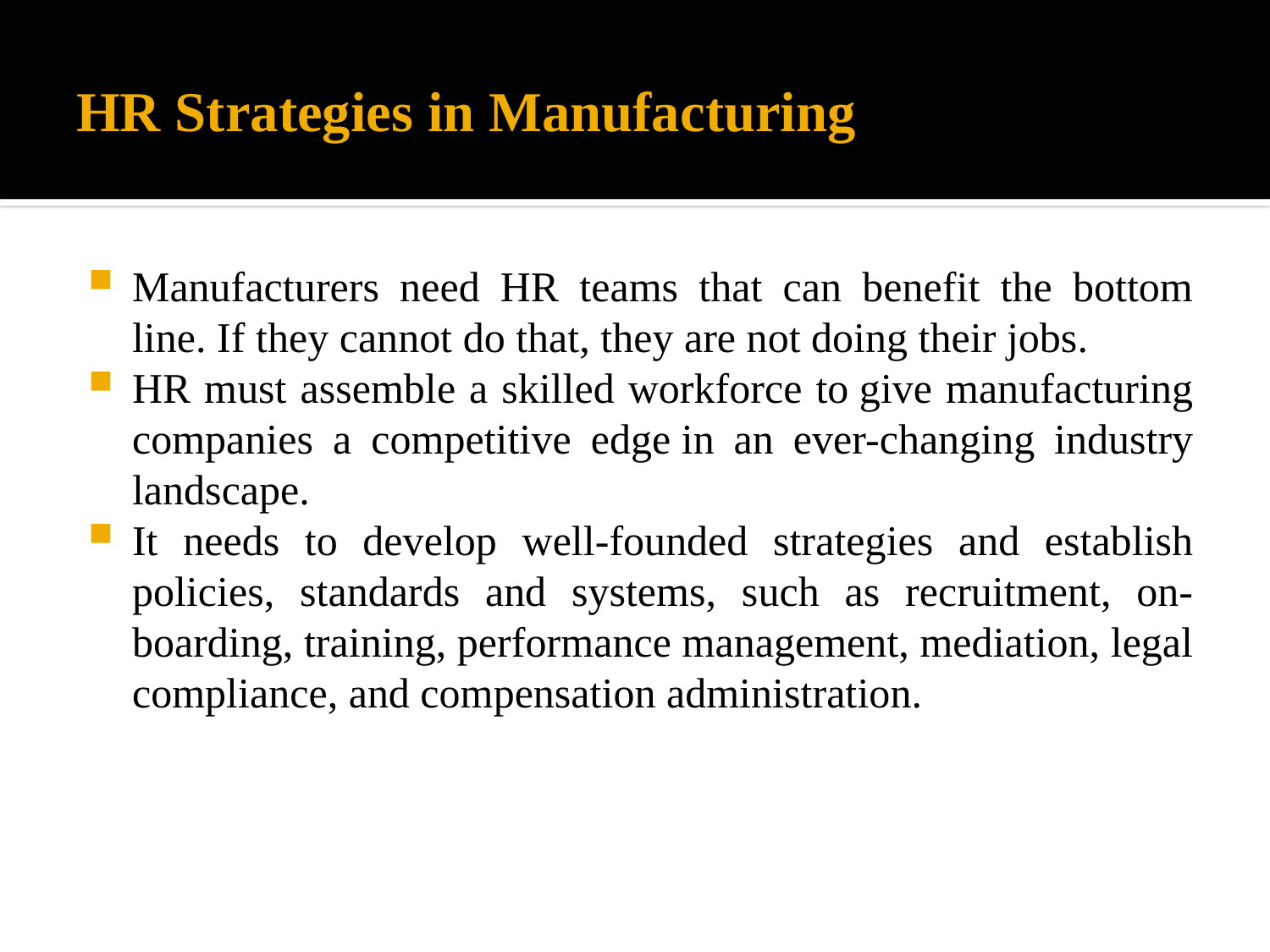

# HR Strategies in Manufacturing
Manufacturers need HR teams that can benefit the bottom line. If they cannot do that, they are not doing their jobs.
HR must assemble a skilled workforce to give manufacturing companies a competitive edge in an ever-changing industry landscape.
It needs to develop well-founded strategies and establish policies, standards and systems, such as recruitment, on-boarding, training, performance management, mediation, legal compliance, and compensation administration.